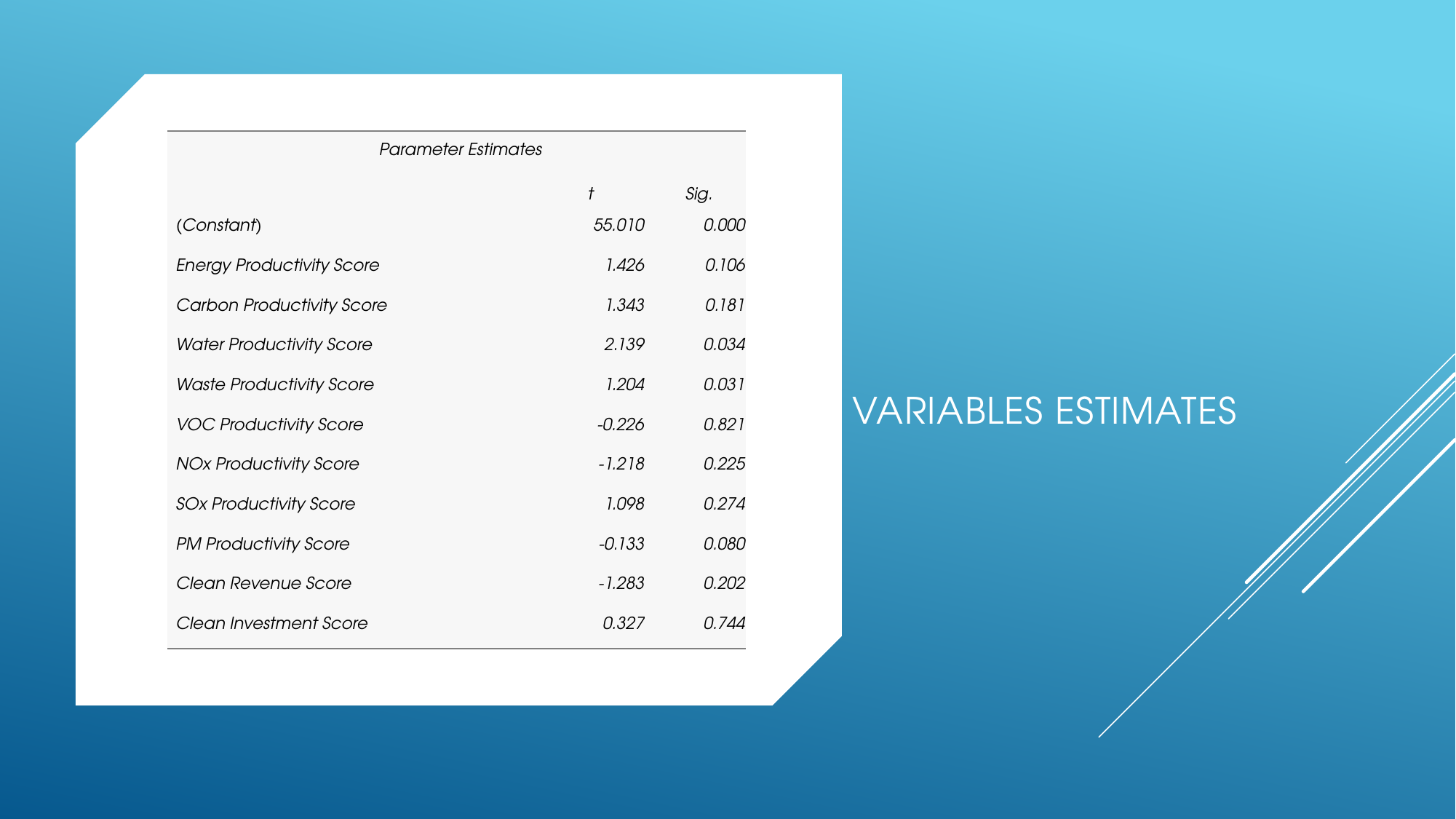

# Variables Estimates
| Parameter Estimates |  |  |
| --- | --- | --- |
|  | t | Sig. |
| (Constant) | 55.010 | 0.000 |
| Energy Productivity Score | 1.426 | 0.106 |
| Carbon Productivity Score | 1.343 | 0.181 |
| Water Productivity Score | 2.139 | 0.034 |
| Waste Productivity Score | 1.204 | 0.031 |
| VOC Productivity Score | -0.226 | 0.821 |
| NOx Productivity Score | -1.218 | 0.225 |
| SOx Productivity Score | 1.098 | 0.274 |
| PM Productivity Score | -0.133 | 0.080 |
| Clean Revenue Score | -1.283 | 0.202 |
| Clean Investment Score | 0.327 | 0.744 |